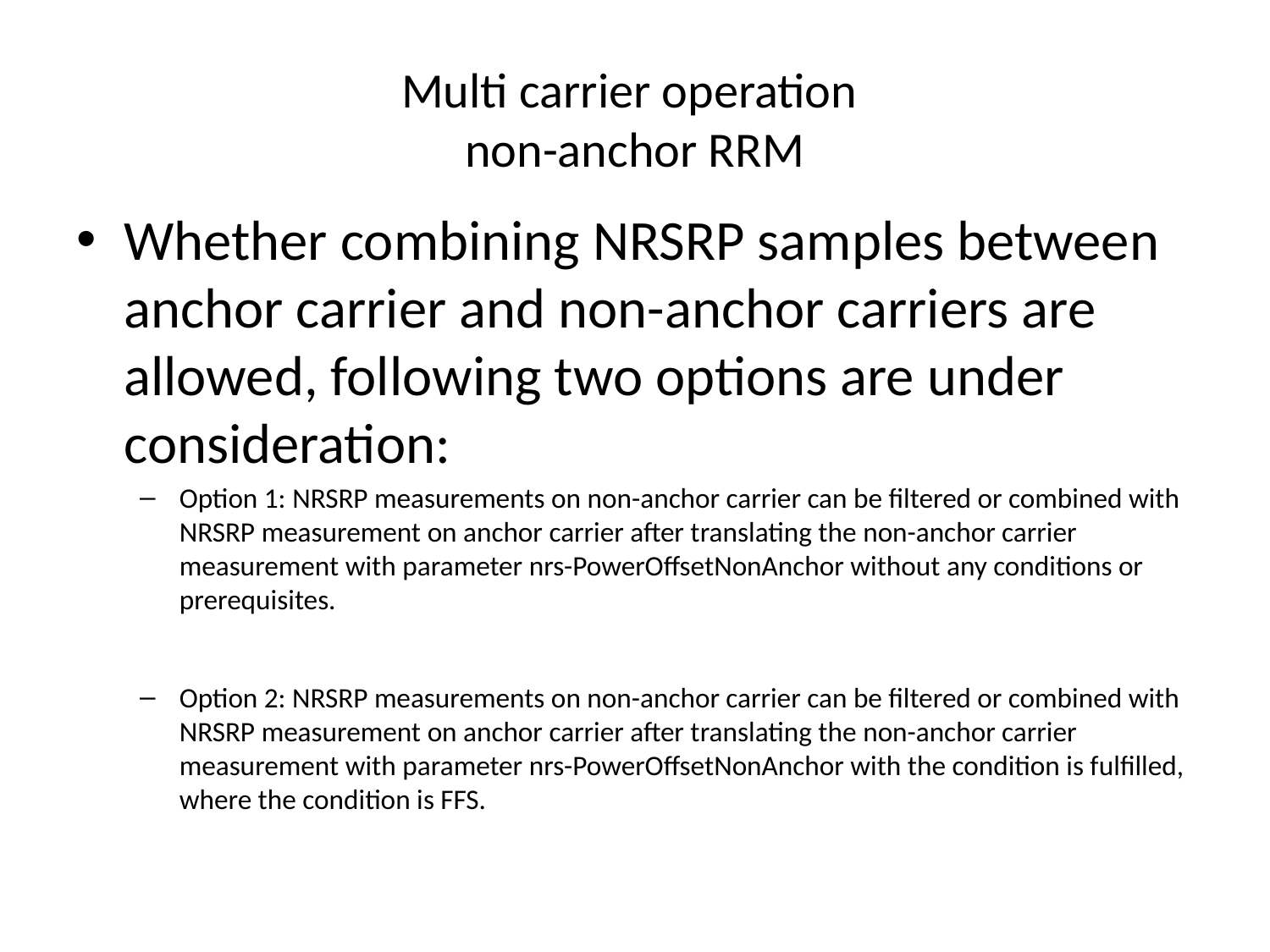

# Multi carrier operation non-anchor RRM
Whether combining NRSRP samples between anchor carrier and non-anchor carriers are allowed, following two options are under consideration:
Option 1: NRSRP measurements on non-anchor carrier can be filtered or combined with NRSRP measurement on anchor carrier after translating the non-anchor carrier measurement with parameter nrs-PowerOffsetNonAnchor without any conditions or prerequisites.

Option 2: NRSRP measurements on non-anchor carrier can be filtered or combined with NRSRP measurement on anchor carrier after translating the non-anchor carrier measurement with parameter nrs-PowerOffsetNonAnchor with the condition is fulfilled, where the condition is FFS.